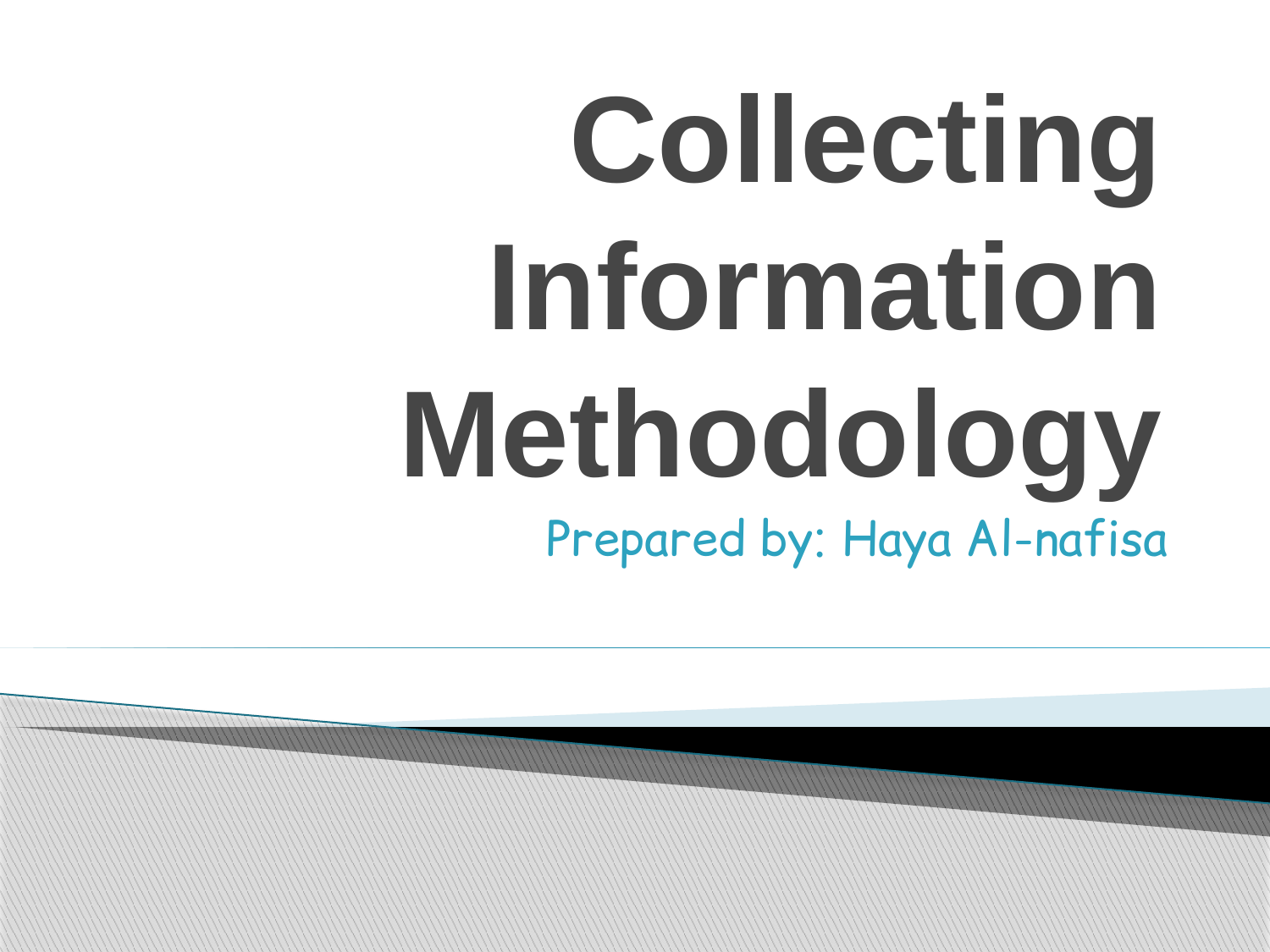

# Collecting Information Methodology
Prepared by: Haya Al-nafisa